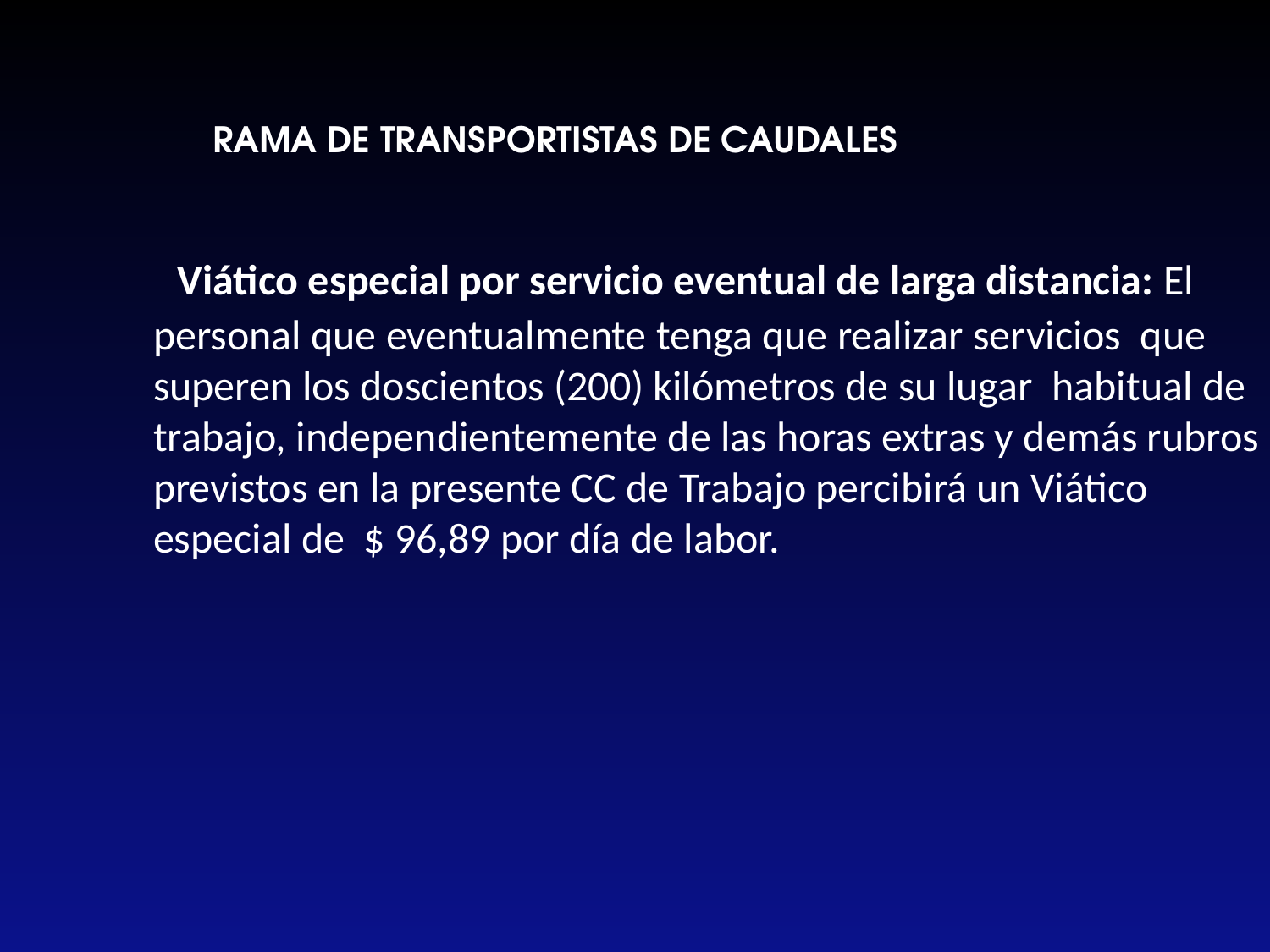

RAMA DE TRANSPORTISTAS DE CAUDALES
     Viático especial por servicio eventual de larga distancia: El  personal que eventualmente tenga que realizar servicios  que superen los doscientos (200) kilómetros de su lugar  habitual de trabajo, independientemente de las horas extras y demás rubros previstos en la presente CC de Trabajo percibirá un Viático especial de  $ 96,89 por día de labor.